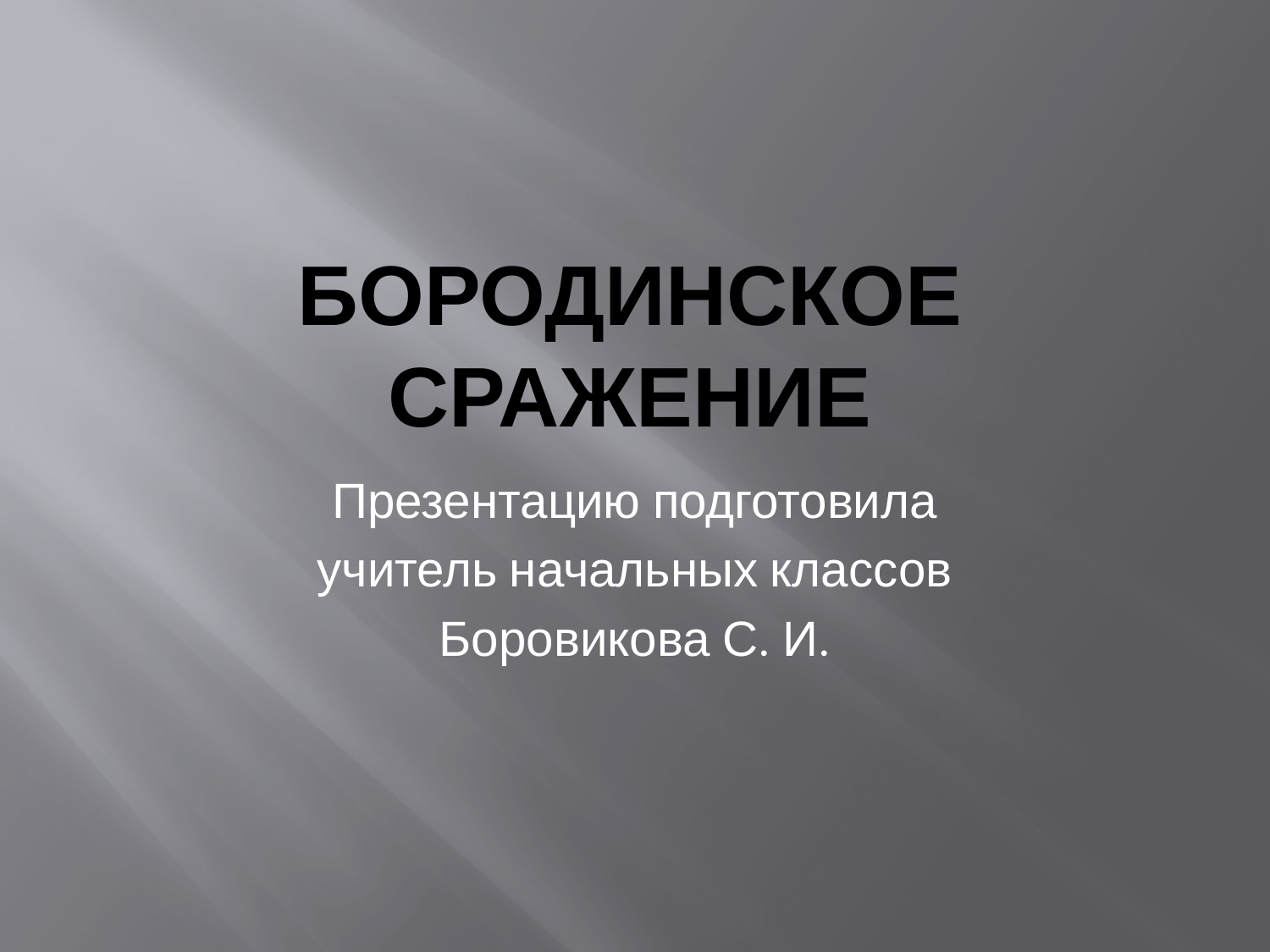

# Бородинское сражение
Презентацию подготовила
учитель начальных классов
Боровикова С. И.